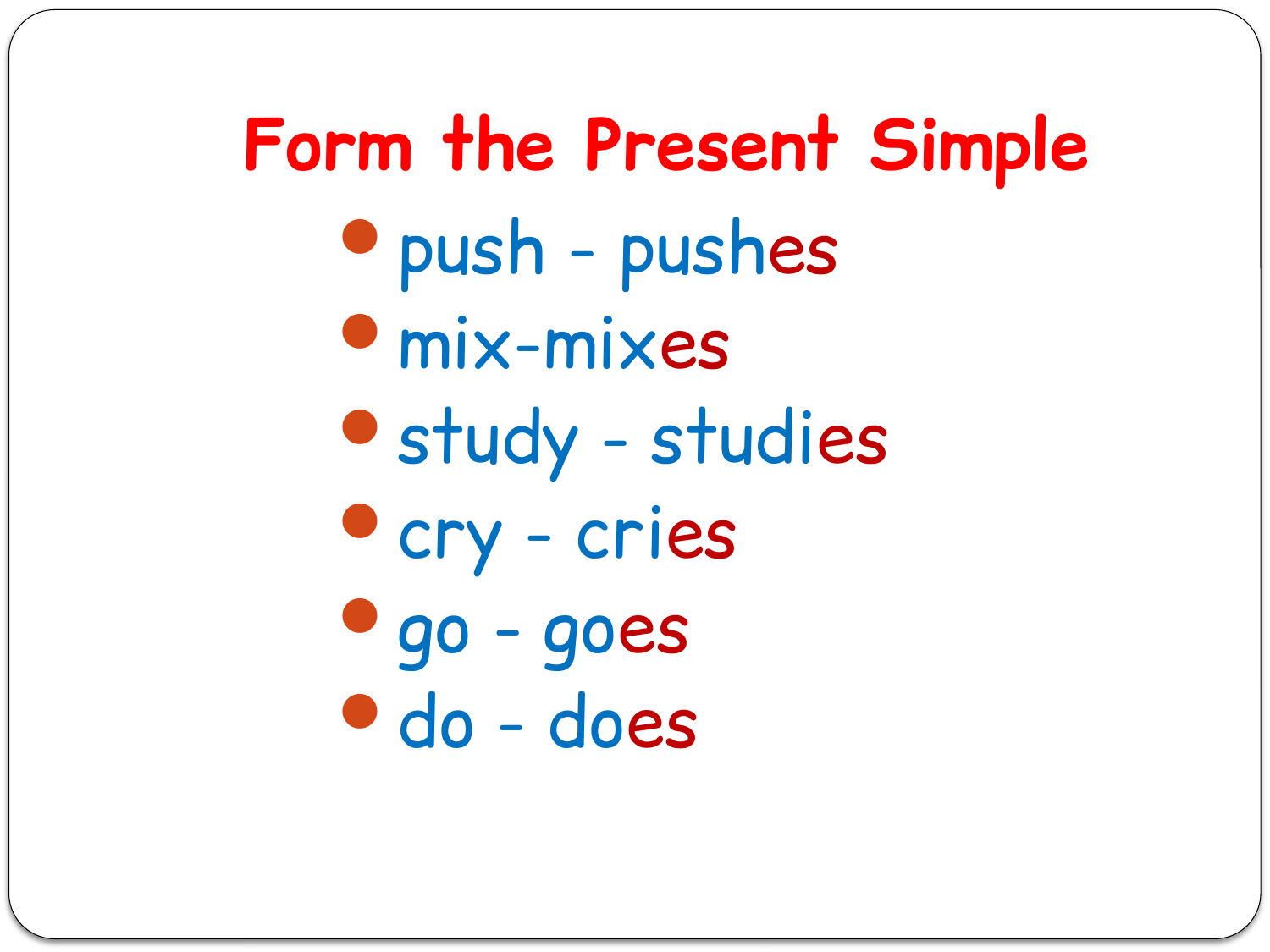

# Form the Present Simple
push - pushes
mix-mixes
study - studies
cry - cries
go - goes
do - does